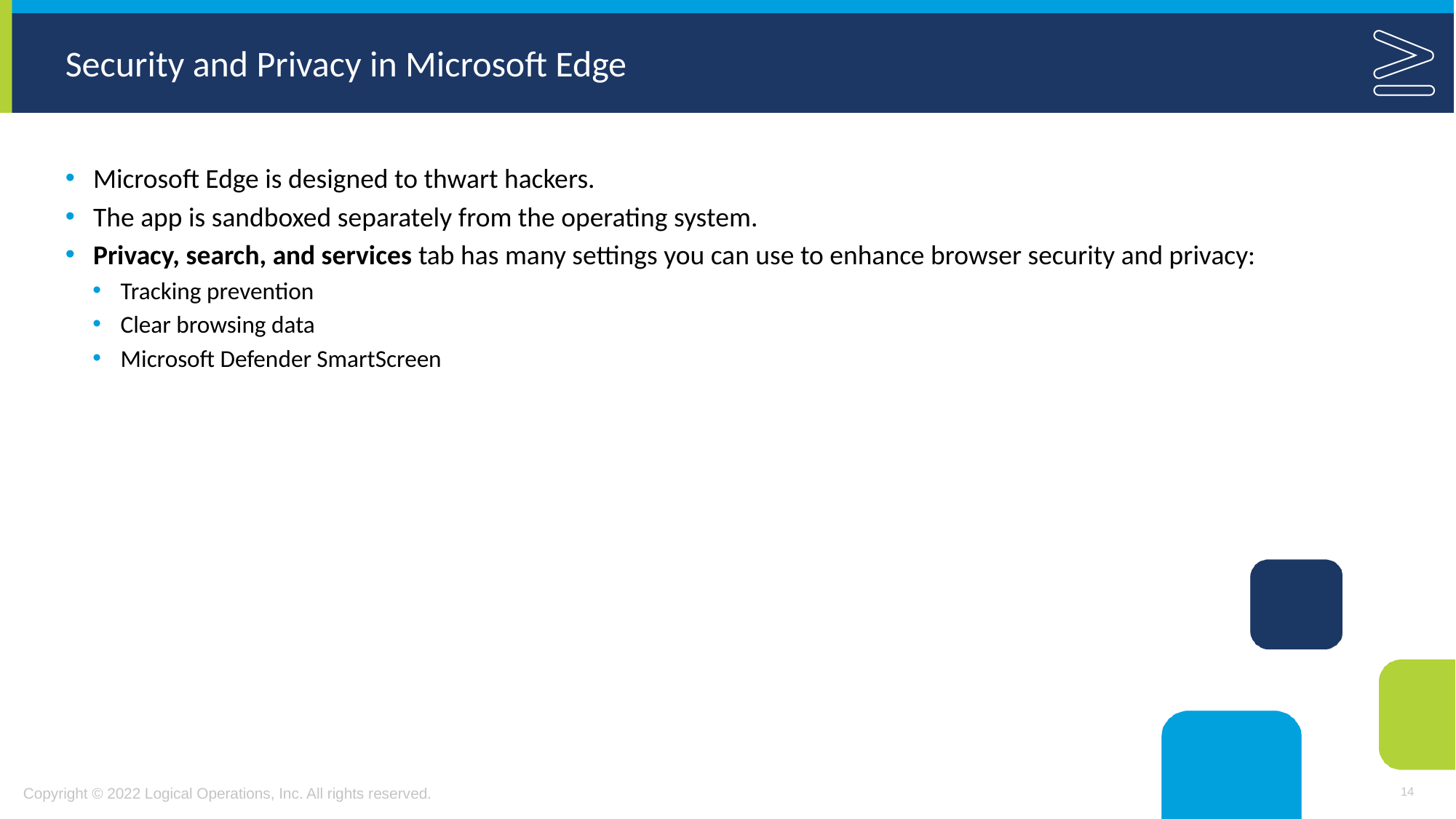

# Security and Privacy in Microsoft Edge
Microsoft Edge is designed to thwart hackers.
The app is sandboxed separately from the operating system.
Privacy, search, and services tab has many settings you can use to enhance browser security and privacy:
Tracking prevention
Clear browsing data
Microsoft Defender SmartScreen

14